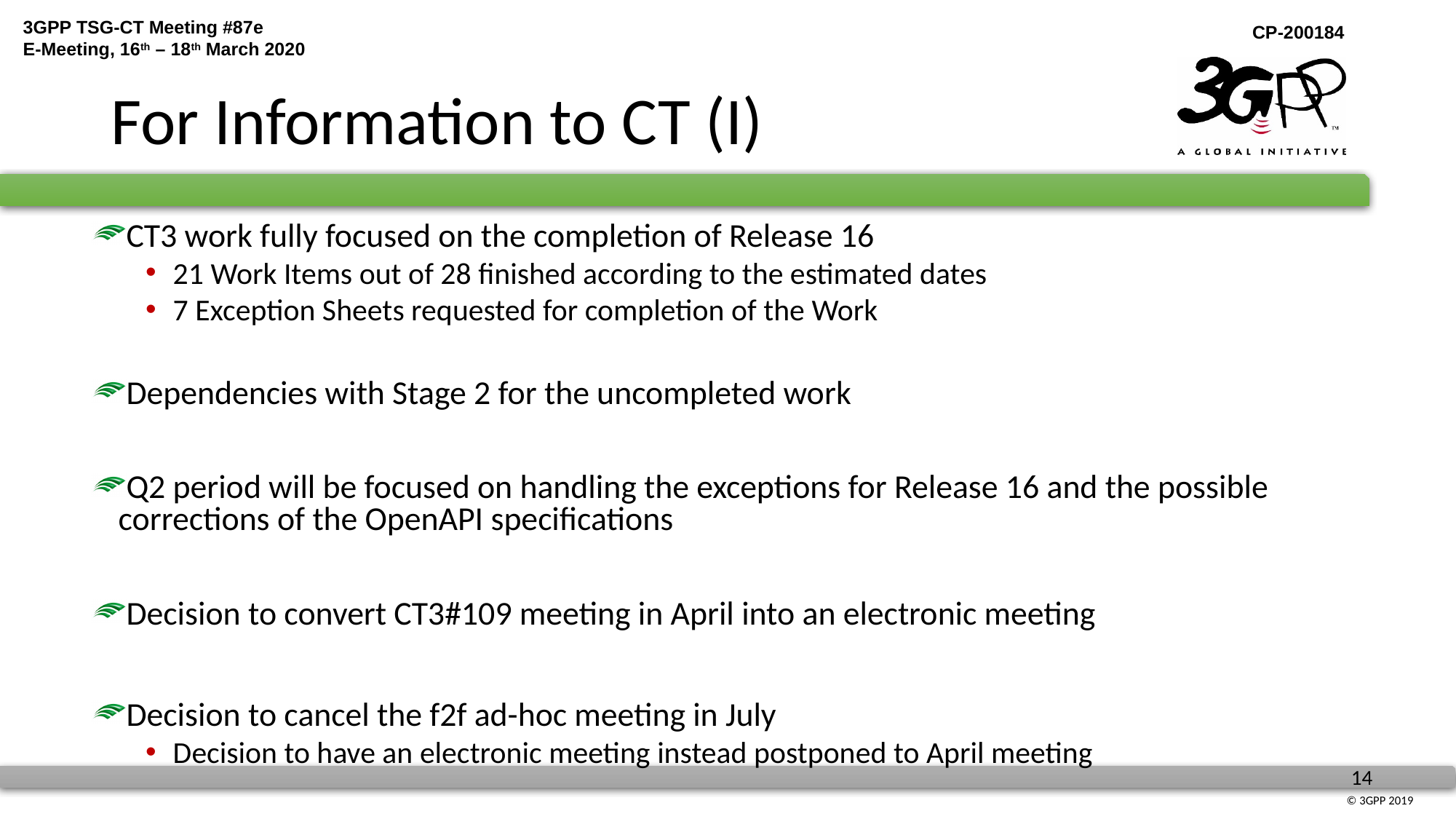

# For Information to CT (I)
CT3 work fully focused on the completion of Release 16
21 Work Items out of 28 finished according to the estimated dates
7 Exception Sheets requested for completion of the Work

Dependencies with Stage 2 for the uncompleted work

Q2 period will be focused on handling the exceptions for Release 16 and the possible corrections of the OpenAPI specifications

Decision to convert CT3#109 meeting in April into an electronic meeting

Decision to cancel the f2f ad-hoc meeting in July
Decision to have an electronic meeting instead postponed to April meeting